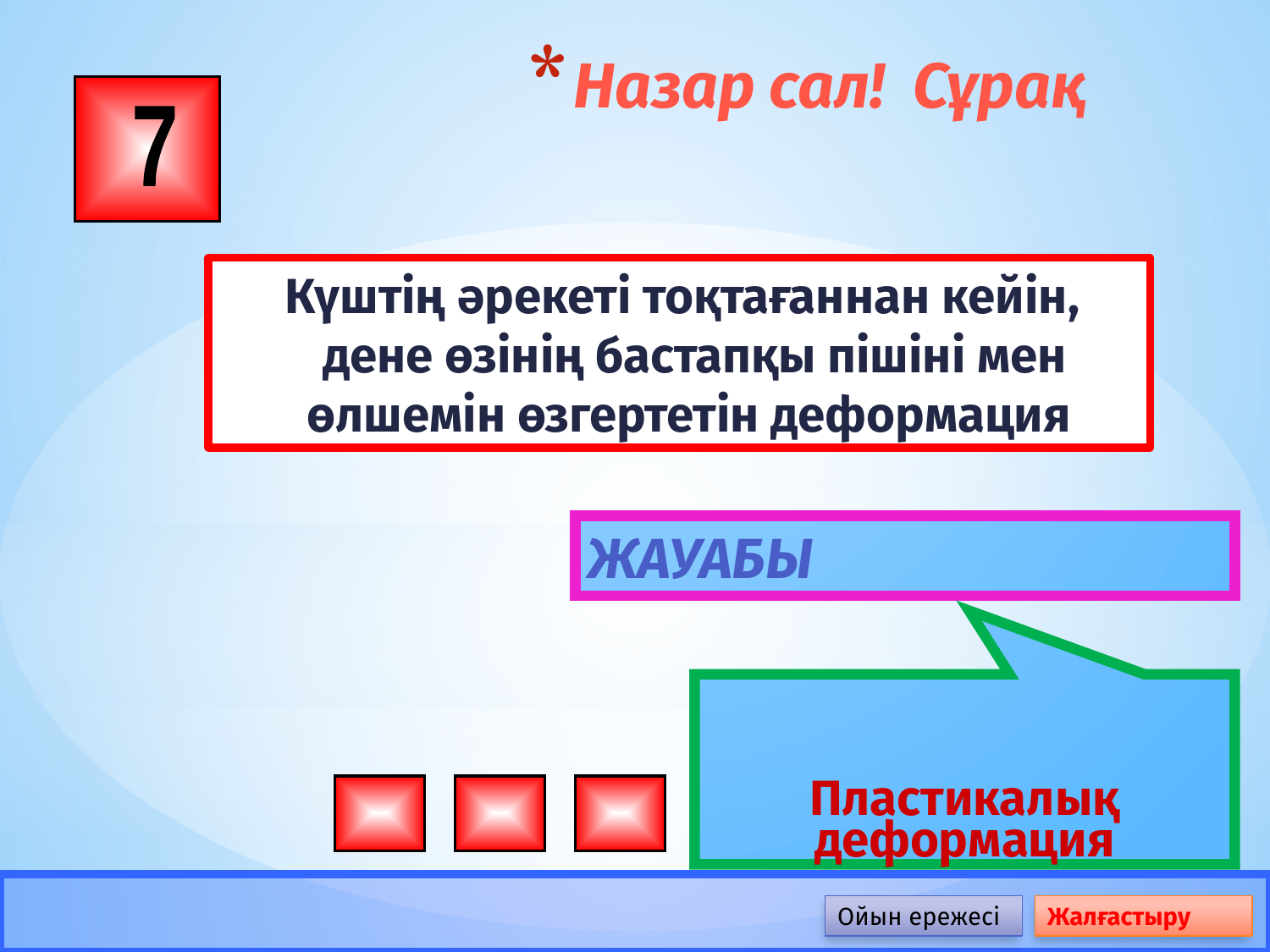

# Назар сал!  Сұрақ

7
Күштің әрекеті тоқтағаннан кейін, дене өзінің бастапқы пішіні мен өлшемін өзгертетін деформация
жауабы

Пластикалық деформация

Ойын ережесі
Жалғастыру